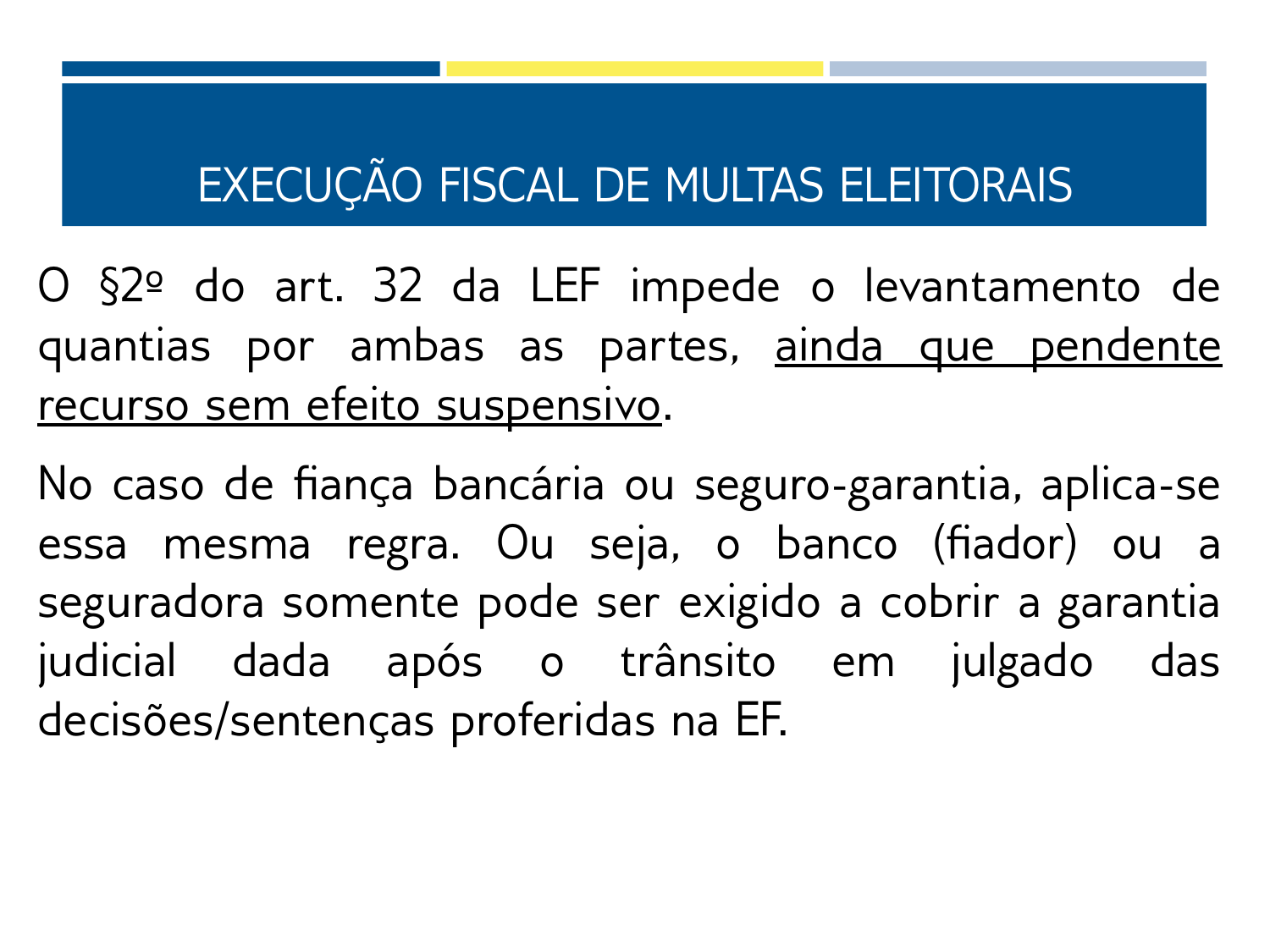

# EXECUÇÃO FISCAL DE MULTAS ELEITORAIS
O §2º do art. 32 da LEF impede o levantamento de quantias por ambas as partes, ainda que pendente recurso sem efeito suspensivo.
No caso de fiança bancária ou seguro-garantia, aplica-se essa mesma regra. Ou seja, o banco (fiador) ou a seguradora somente pode ser exigido a cobrir a garantia judicial dada após o trânsito em julgado das decisões/sentenças proferidas na EF.